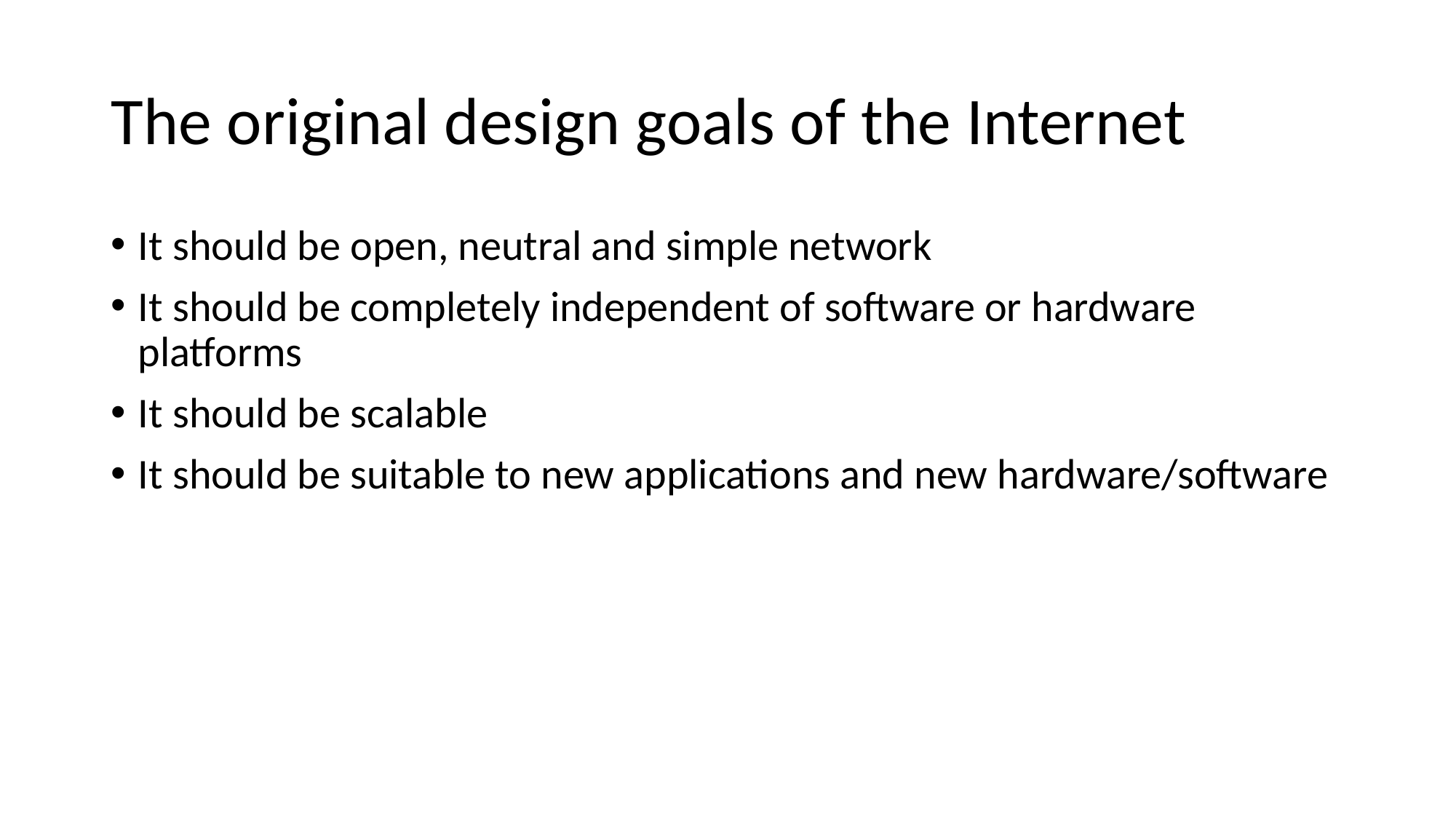

# The original design goals of the Internet
It should be open, neutral and simple network
It should be completely independent of software or hardware platforms
It should be scalable
It should be suitable to new applications and new hardware/software